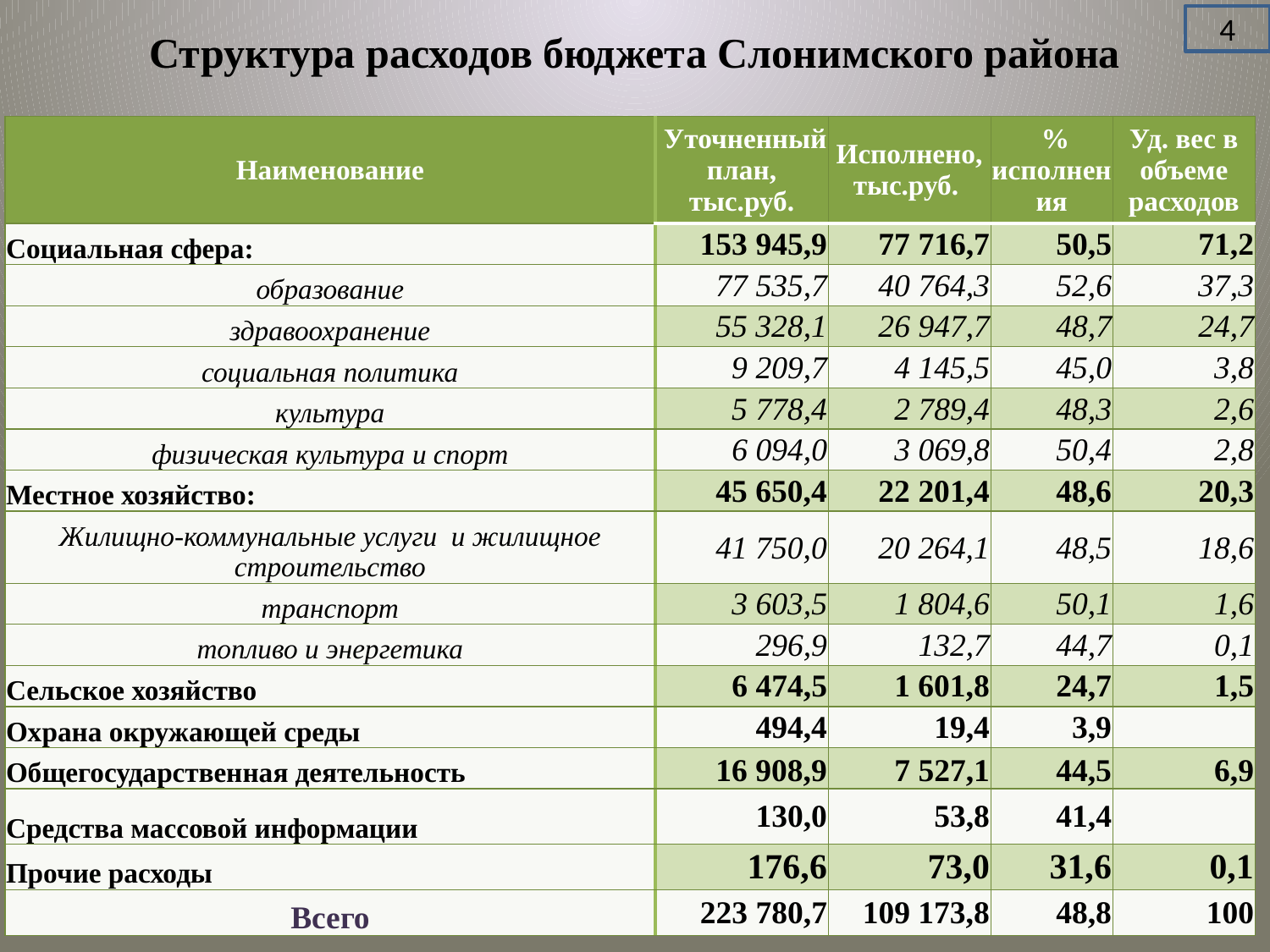

4
# Структура расходов бюджета Слонимского района
| Наименование | Уточненный план, тыс.руб. | Исполнено, тыс.руб. | % исполнения | Уд. вес в объеме расходов |
| --- | --- | --- | --- | --- |
| Социальная сфера: | 153 945,9 | 77 716,7 | 50,5 | 71,2 |
| образование | 77 535,7 | 40 764,3 | 52,6 | 37,3 |
| здравоохранение | 55 328,1 | 26 947,7 | 48,7 | 24,7 |
| социальная политика | 9 209,7 | 4 145,5 | 45,0 | 3,8 |
| культура | 5 778,4 | 2 789,4 | 48,3 | 2,6 |
| физическая культура и спорт | 6 094,0 | 3 069,8 | 50,4 | 2,8 |
| Местное хозяйство: | 45 650,4 | 22 201,4 | 48,6 | 20,3 |
| Жилищно-коммунальные услуги и жилищное строительство | 41 750,0 | 20 264,1 | 48,5 | 18,6 |
| транспорт | 3 603,5 | 1 804,6 | 50,1 | 1,6 |
| топливо и энергетика | 296,9 | 132,7 | 44,7 | 0,1 |
| Сельское хозяйство | 6 474,5 | 1 601,8 | 24,7 | 1,5 |
| Охрана окружающей среды | 494,4 | 19,4 | 3,9 |  |
| Общегосударственная деятельность | 16 908,9 | 7 527,1 | 44,5 | 6,9 |
| Средства массовой информации | 130,0 | 53,8 | 41,4 |  |
| Прочие расходы | 176,6 | 73,0 | 31,6 | 0,1 |
| Всего | 223 780,7 | 109 173,8 | 48,8 | 100 |